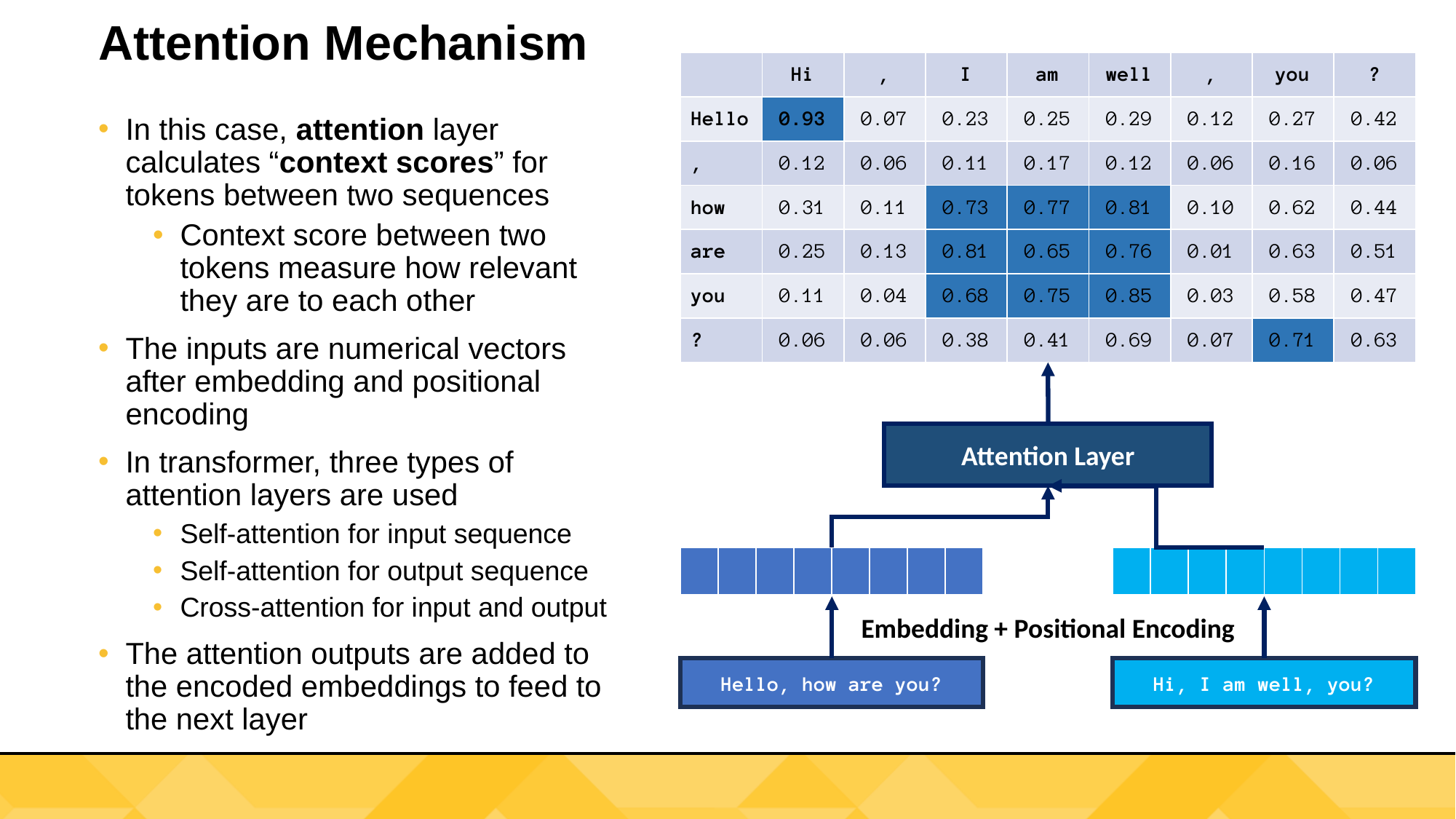

# Attention Mechanism
|  | Hi | , | I | am | well | , | you | ? |
| --- | --- | --- | --- | --- | --- | --- | --- | --- |
| Hello | 0.93 | 0.07 | 0.23 | 0.25 | 0.29 | 0.12 | 0.27 | 0.42 |
| , | 0.12 | 0.06 | 0.11 | 0.17 | 0.12 | 0.06 | 0.16 | 0.06 |
| how | 0.31 | 0.11 | 0.73 | 0.77 | 0.81 | 0.10 | 0.62 | 0.44 |
| are | 0.25 | 0.13 | 0.81 | 0.65 | 0.76 | 0.01 | 0.63 | 0.51 |
| you | 0.11 | 0.04 | 0.68 | 0.75 | 0.85 | 0.03 | 0.58 | 0.47 |
| ? | 0.06 | 0.06 | 0.38 | 0.41 | 0.69 | 0.07 | 0.71 | 0.63 |
In this case, attention layer calculates “context scores” for tokens between two sequences
Context score between two tokens measure how relevant they are to each other
The inputs are numerical vectors after embedding and positional encoding
In transformer, three types of attention layers are used
Self-attention for input sequence
Self-attention for output sequence
Cross-attention for input and output
The attention outputs are added to the encoded embeddings to feed to the next layer
Attention Layer
|  |  |  |  |  |  |  |  |
| --- | --- | --- | --- | --- | --- | --- | --- |
|  |  |  |  |  |  |  |  |
| --- | --- | --- | --- | --- | --- | --- | --- |
Embedding + Positional Encoding
Hello, how are you?
Hi, I am well, you?